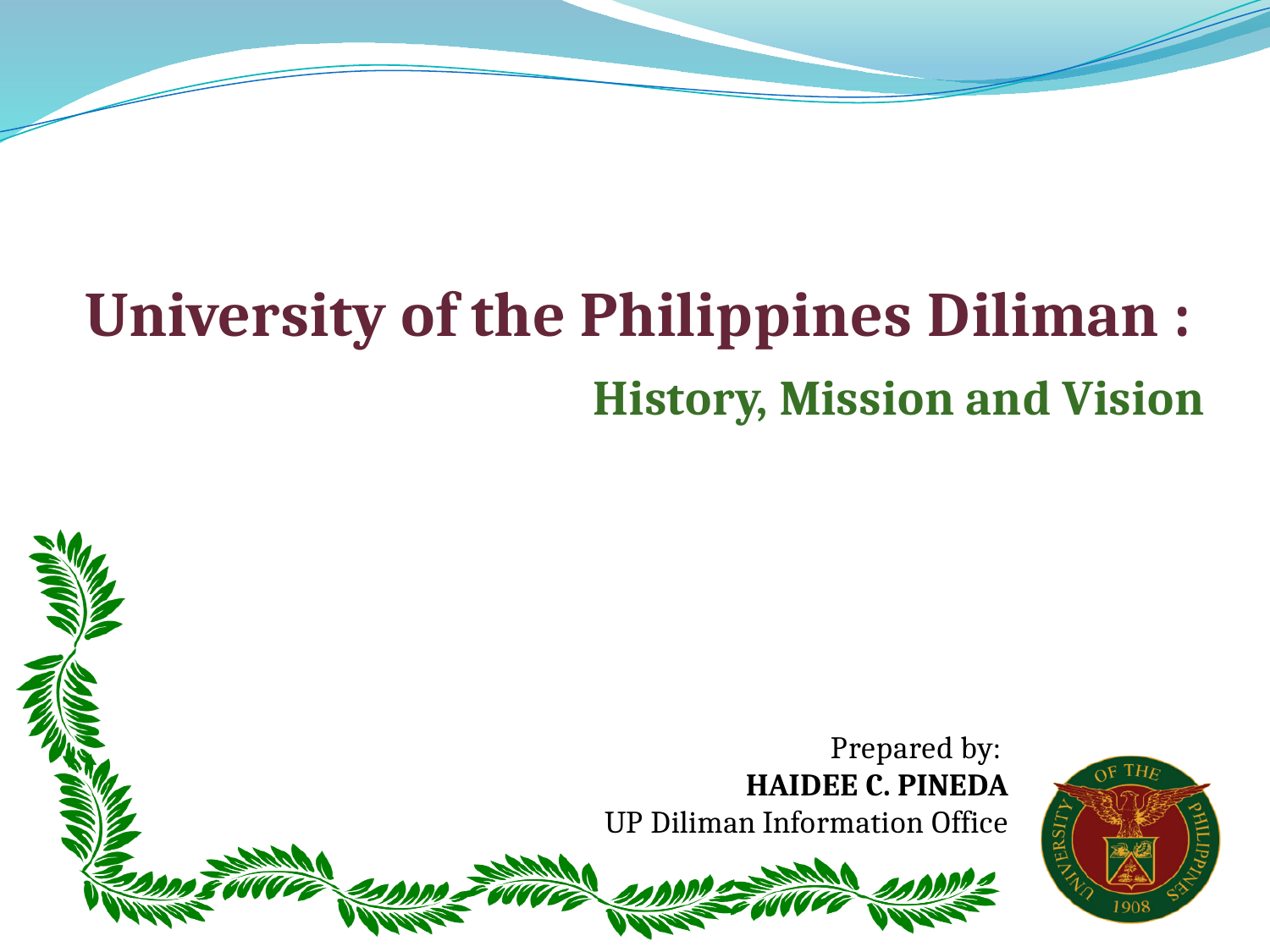

# University of the Philippines Diliman :
History, Mission and Vision

Prepared by:
HAIDEE C. PINEDA
UP Diliman Information Office